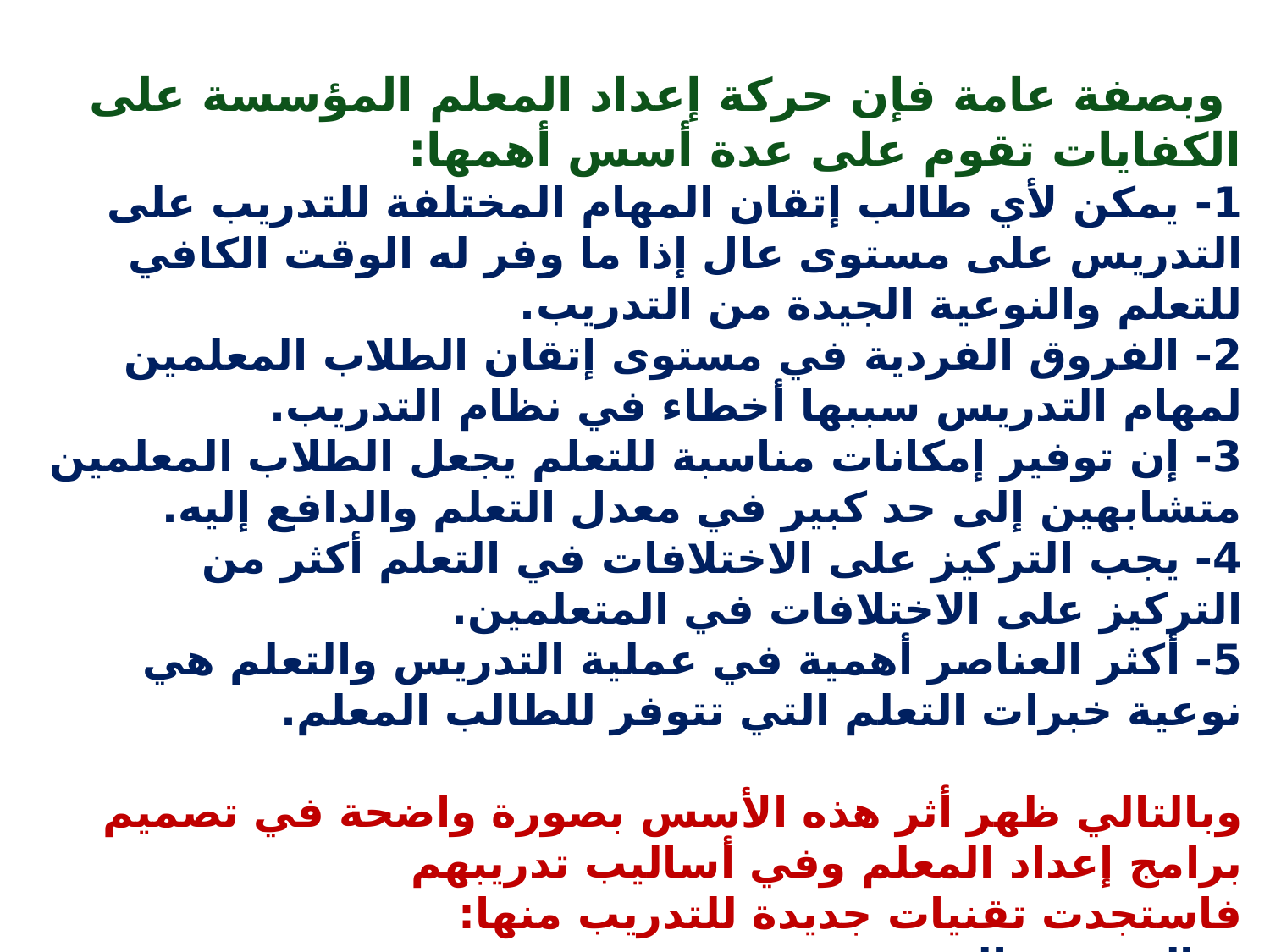

وبصفة عامة فإن حركة إعداد المعلم المؤسسة على الكفايات تقوم على عدة أسس أهمها:
1- يمكن لأي طالب إتقان المهام المختلفة للتدريب على التدريس على مستوى عال إذا ما وفر له الوقت الكافي للتعلم والنوعية الجيدة من التدريب.
2- الفروق الفردية في مستوى إتقان الطلاب المعلمين لمهام التدريس سببها أخطاء في نظام التدريب.
3- إن توفير إمكانات مناسبة للتعلم يجعل الطلاب المعلمين متشابهين إلى حد كبير في معدل التعلم والدافع إليه.
4- يجب التركيز على الاختلافات في التعلم أكثر من التركيز على الاختلافات في المتعلمين.
5- أكثر العناصر أهمية في عملية التدريس والتعلم هي نوعية خبرات التعلم التي تتوفر للطالب المعلم.

وبالتالي ظهر أثر هذه الأسس بصورة واضحة في تصميم برامج إعداد المعلم وفي أساليب تدريبهم
فاستجدت تقنيات جديدة للتدريب منها:
التدريس المصغر
المقررات القصيرة
الحقائب والحزم التعليمية
التركيز على الجوانب العملية والتقليل من الجوانب النظرية